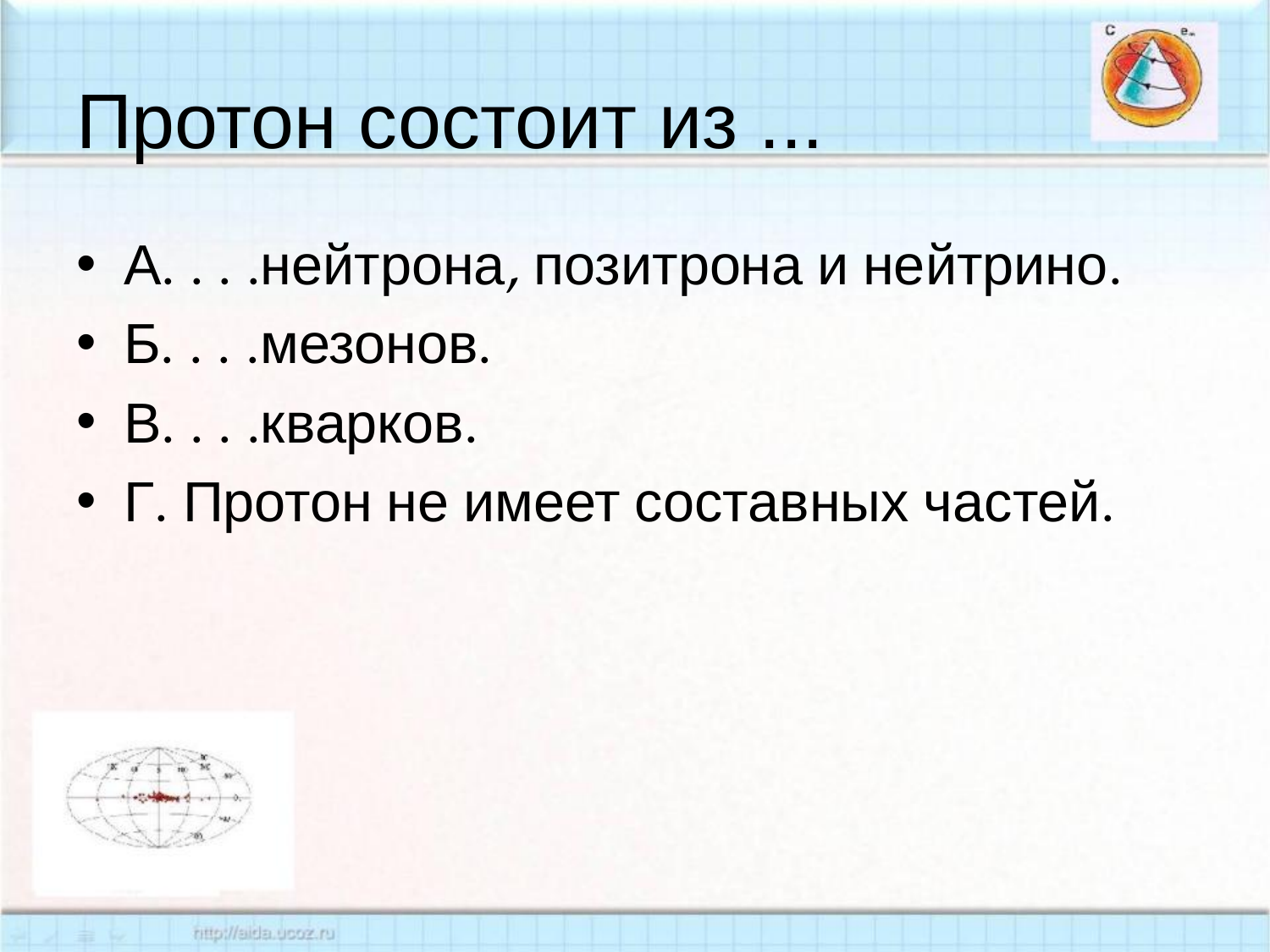

# Протон состоит из ...
А. . . .нейтрона, позитрона и нейтрино.
Б. . . .мезонов.
В. . . .кварков.
Г. Протон не имеет составных частей.